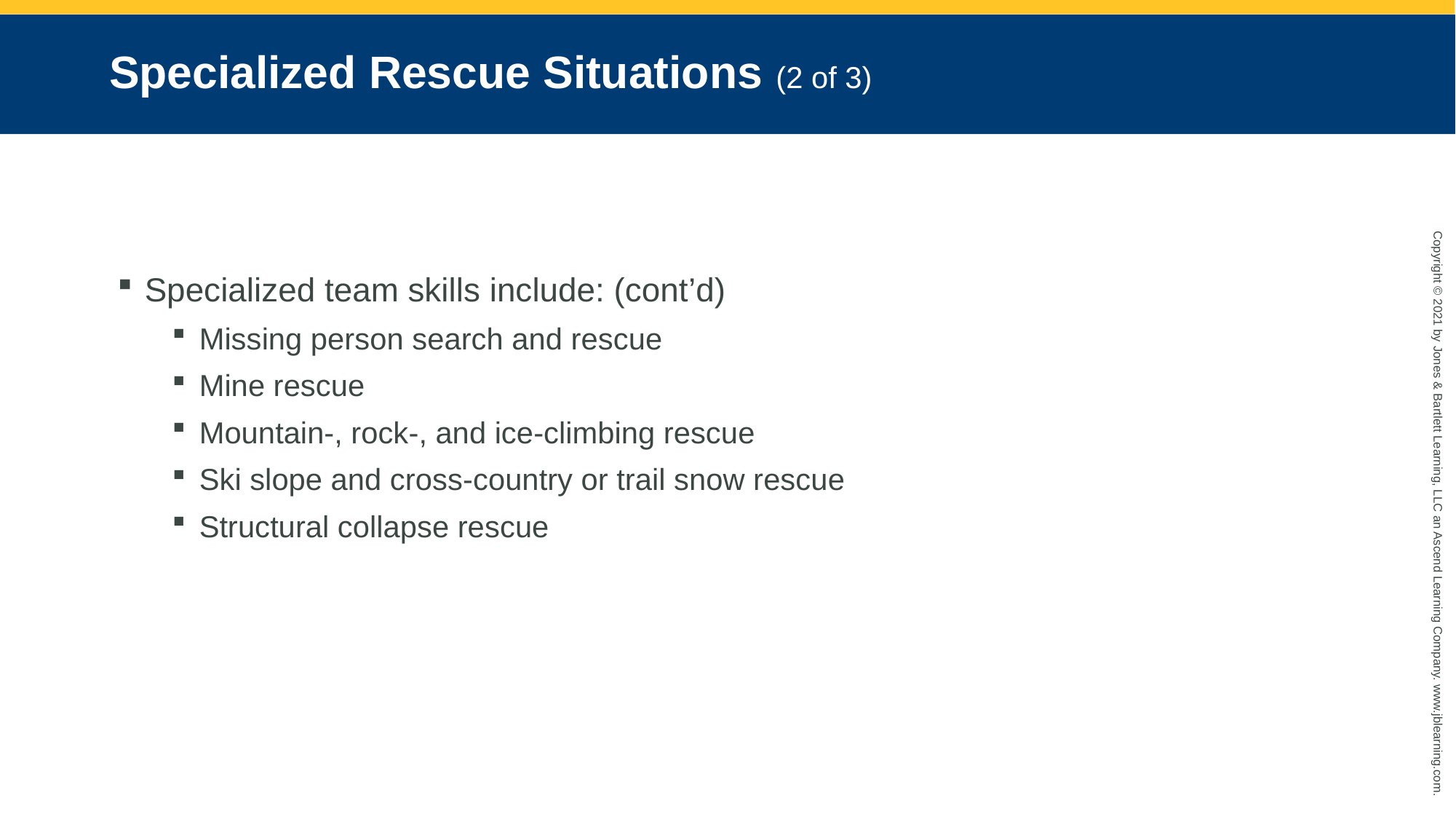

# Specialized Rescue Situations (2 of 3)
Specialized team skills include: (cont’d)
Missing person search and rescue
Mine rescue
Mountain-, rock-, and ice-climbing rescue
Ski slope and cross-country or trail snow rescue
Structural collapse rescue